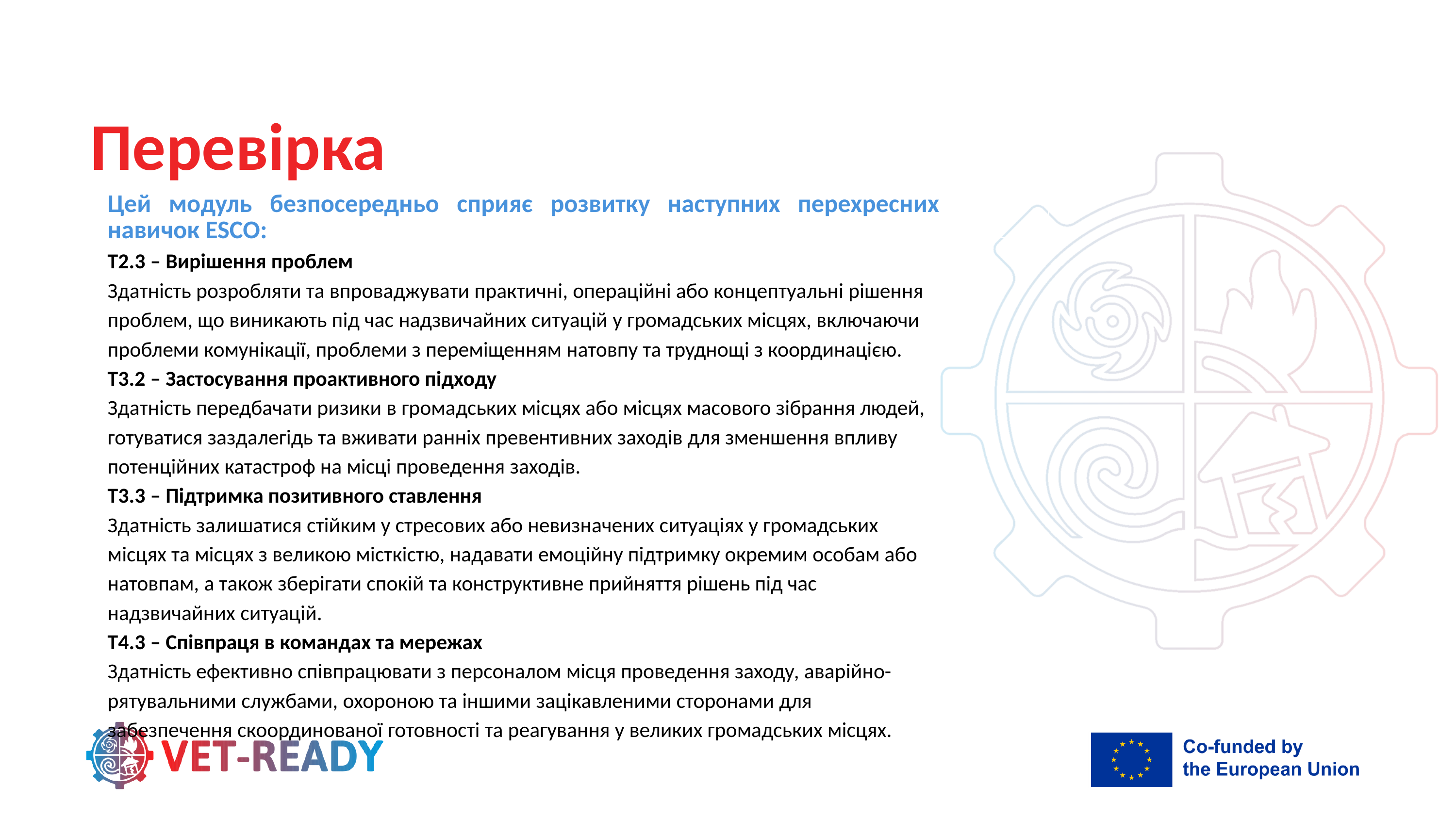

Перевірка

Цей модуль безпосередньо сприяє розвитку наступних перехресних навичок ESCO:
T2.3 – Вирішення проблем
Здатність розробляти та впроваджувати практичні, операційні або концептуальні рішення проблем, що виникають під час надзвичайних ситуацій у громадських місцях, включаючи проблеми комунікації, проблеми з переміщенням натовпу та труднощі з координацією.
T3.2 – Застосування проактивного підходу
Здатність передбачати ризики в громадських місцях або місцях масового зібрання людей, готуватися заздалегідь та вживати ранніх превентивних заходів для зменшення впливу потенційних катастроф на місці проведення заходів.
T3.3 – Підтримка позитивного ставлення
Здатність залишатися стійким у стресових або невизначених ситуаціях у громадських місцях та місцях з великою місткістю, надавати емоційну підтримку окремим особам або натовпам, а також зберігати спокій та конструктивне прийняття рішень під час надзвичайних ситуацій.
T4.3 – Співпраця в командах та мережах
Здатність ефективно співпрацювати з персоналом місця проведення заходу, аварійно-рятувальними службами, охороною та іншими зацікавленими сторонами для забезпечення скоординованої готовності та реагування у великих громадських місцях.